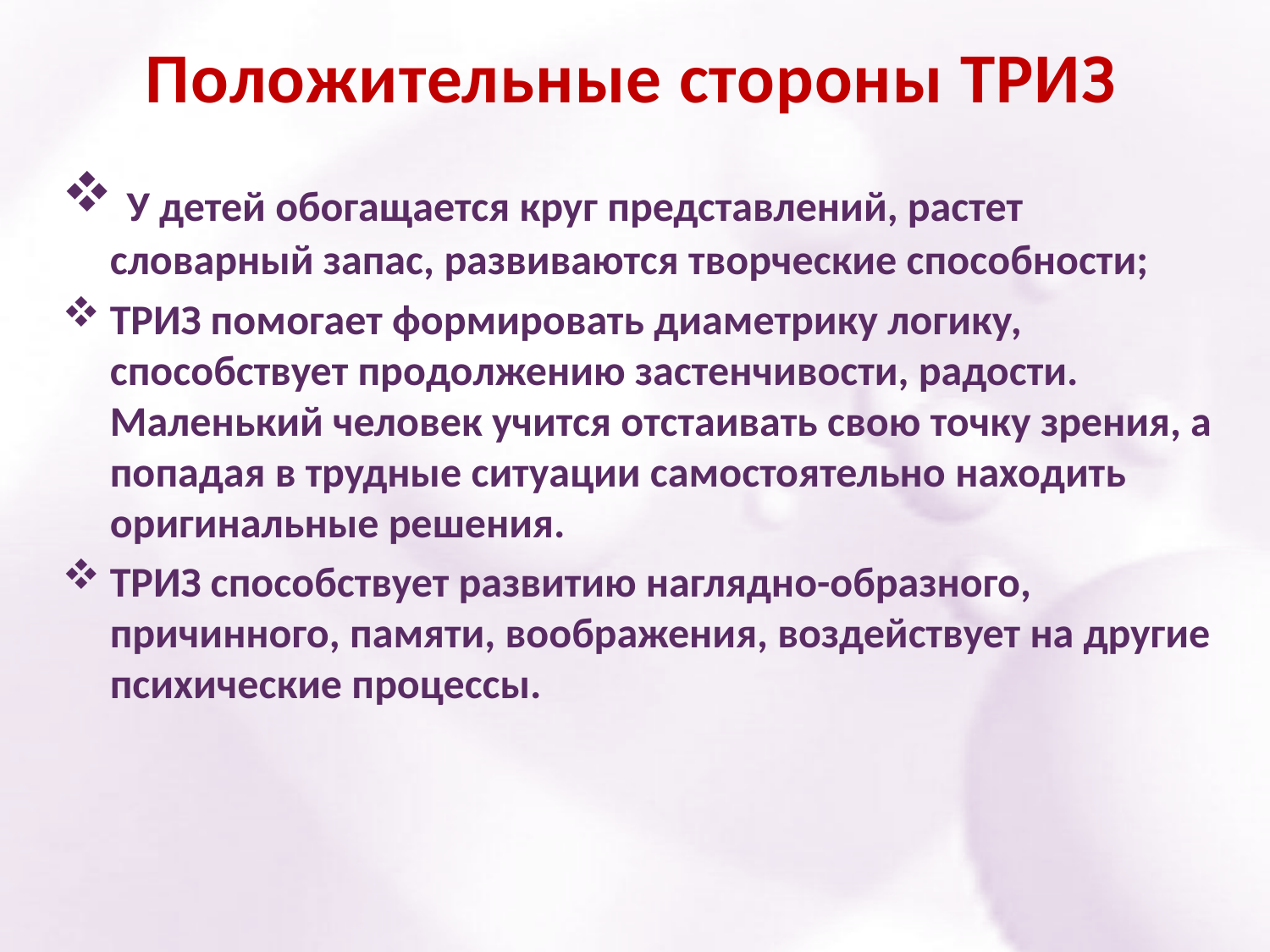

# Положительные стороны ТРИЗ
 У детей обогащается круг представлений, растет словарный запас, развиваются творческие способности;
ТРИЗ помогает формировать диаметрику логику, способствует продолжению застенчивости, радости. Маленький человек учится отстаивать свою точку зрения, а попадая в трудные ситуации самостоятельно находить оригинальные решения.
ТРИЗ способствует развитию наглядно-образного, причинного, памяти, воображения, воздействует на другие психические процессы.